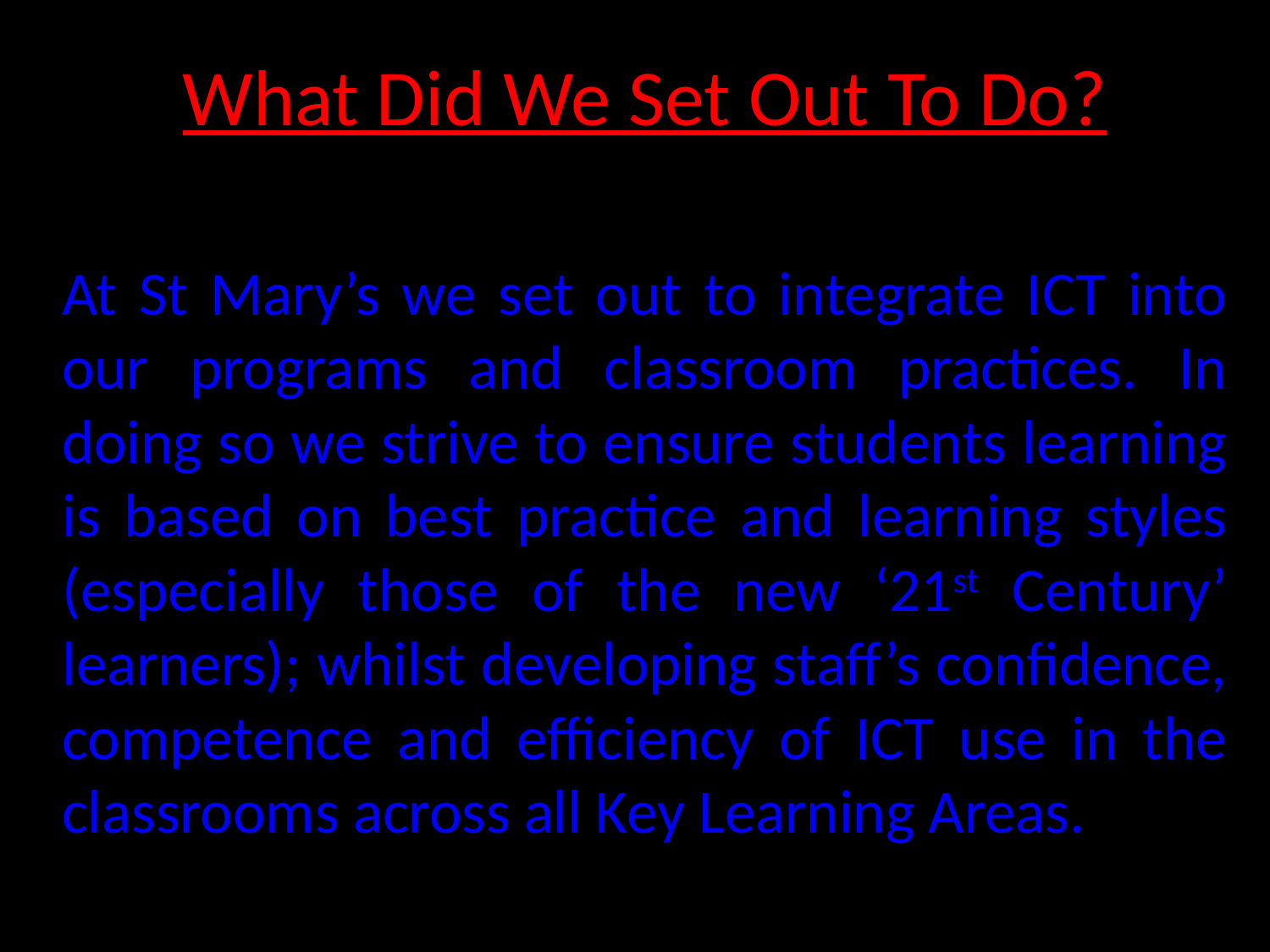

What Did We Set Out To Do?

At St Mary’s we set out to integrate ICT into our programs and classroom practices. In doing so we strive to ensure students learning is based on best practice and learning styles (especially those of the new ‘21st Century’ learners); whilst developing staff’s confidence, competence and efficiency of ICT use in the classrooms across all Key Learning Areas.